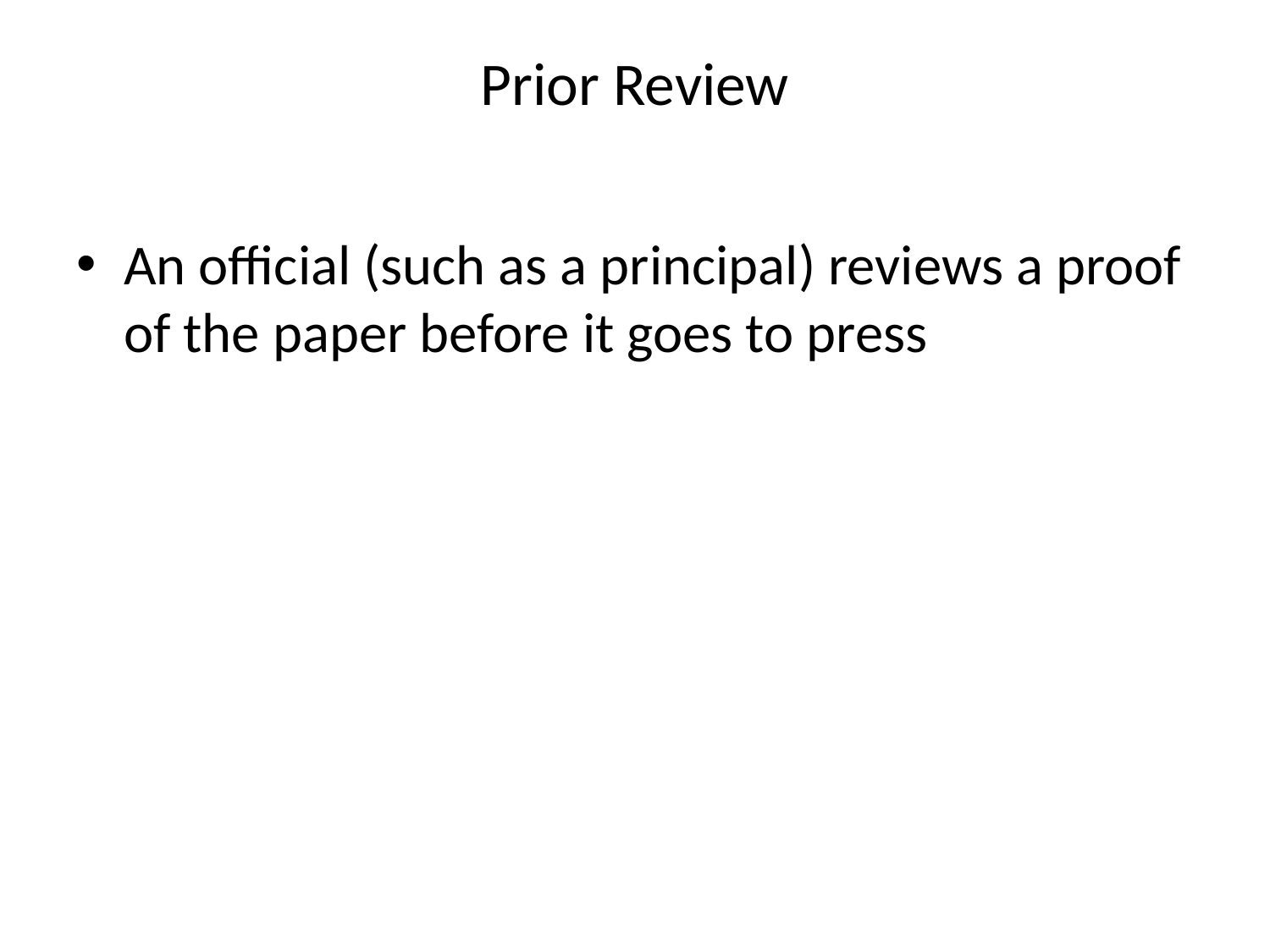

# Prior Review
An official (such as a principal) reviews a proof of the paper before it goes to press